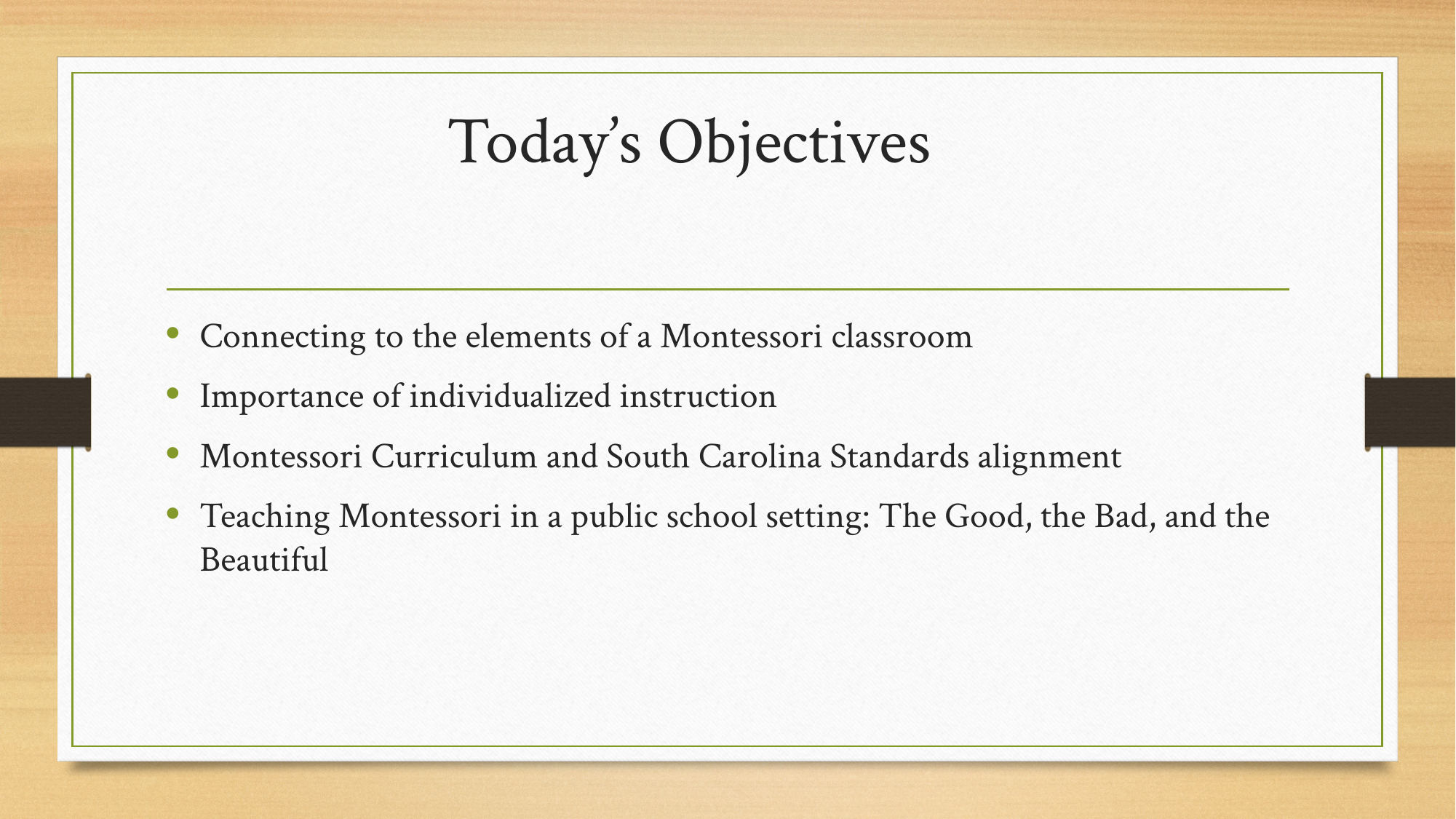

# Today’s Objectives
Connecting to the elements of a Montessori classroom
Importance of individualized instruction
Montessori Curriculum and South Carolina Standards alignment
Teaching Montessori in a public school setting: The Good, the Bad, and the Beautiful